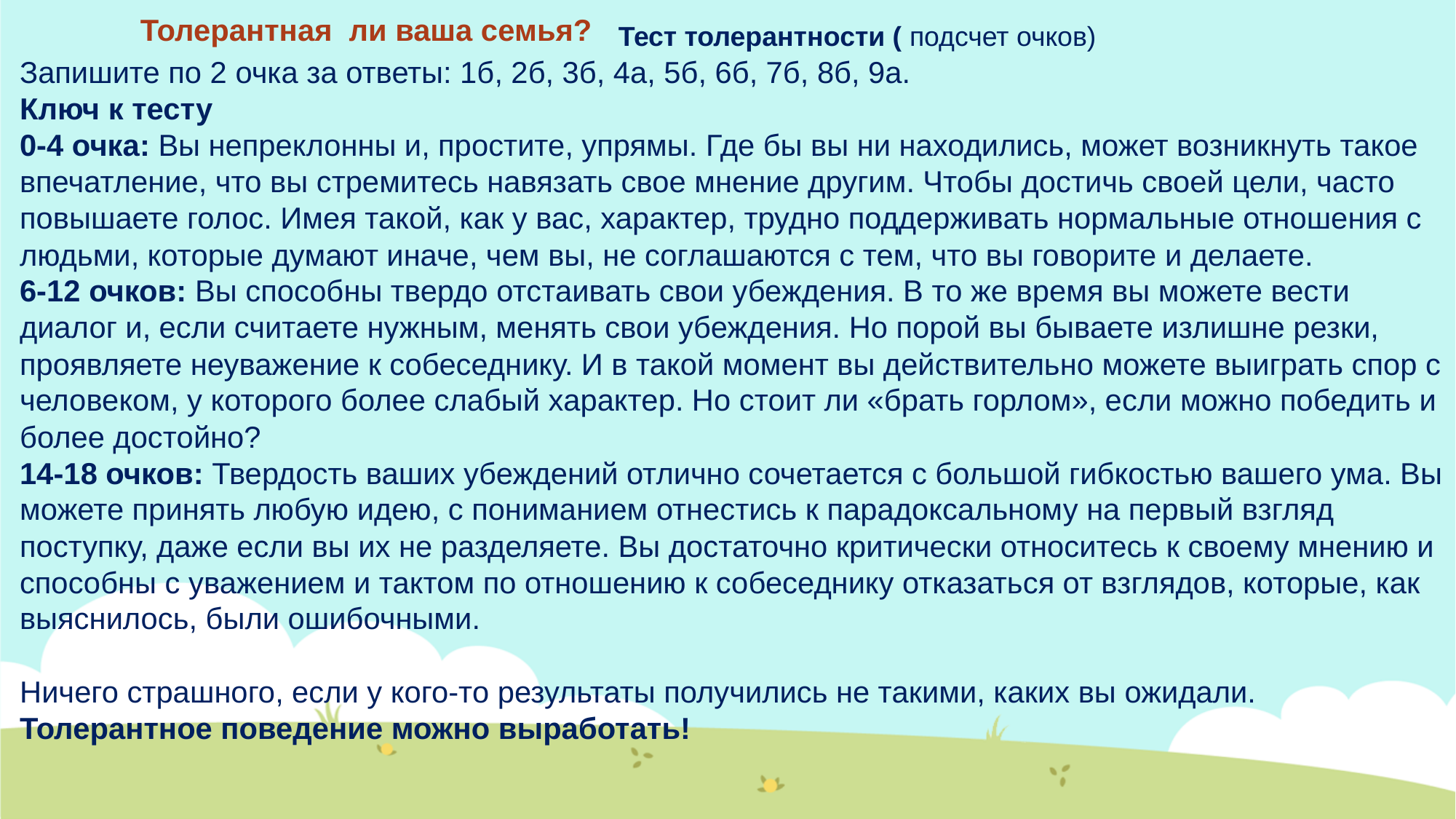

Толерантная  ли ваша семья?
Тест толерантности ( подсчет очков)
Запишите по 2 очка за ответы: 1б, 2б, 3б, 4а, 5б, 6б, 7б, 8б, 9а.
Ключ к тесту
0-4 очка: Вы непреклонны и, простите, упрямы. Где бы вы ни находились, может возникнуть такое
впечатление, что вы стремитесь навязать свое мнение другим. Чтобы достичь своей цели, часто
повышаете голос. Имея такой, как у вас, характер, трудно поддерживать нормальные отношения с
людьми, которые думают иначе, чем вы, не соглашаются с тем, что вы говорите и делаете.
6-12 очков: Вы способны твердо отстаивать свои убеждения. В то же время вы можете вести диалог и, если считаете нужным, менять свои убеждения. Но порой вы бываете излишне резки, проявляете неуважение к собеседнику. И в такой момент вы действительно можете выиграть спор с человеком, у которого более слабый характер. Но стоит ли «брать горлом», если можно победить и более достойно?
14-18 очков: Твердость ваших убеждений отлично сочетается с большой гибкостью вашего ума. Вы можете принять любую идею, с пониманием отнестись к парадоксальному на первый взгляд поступку, даже если вы их не разделяете. Вы достаточно критически относитесь к своему мнению и способны с уважением и тактом по отношению к собеседнику отказаться от взглядов, которые, как выяснилось, были ошибочными.
Ничего страшного, если у кого-то результаты получились не такими, каких вы ожидали.
Толерантное поведение можно выработать!